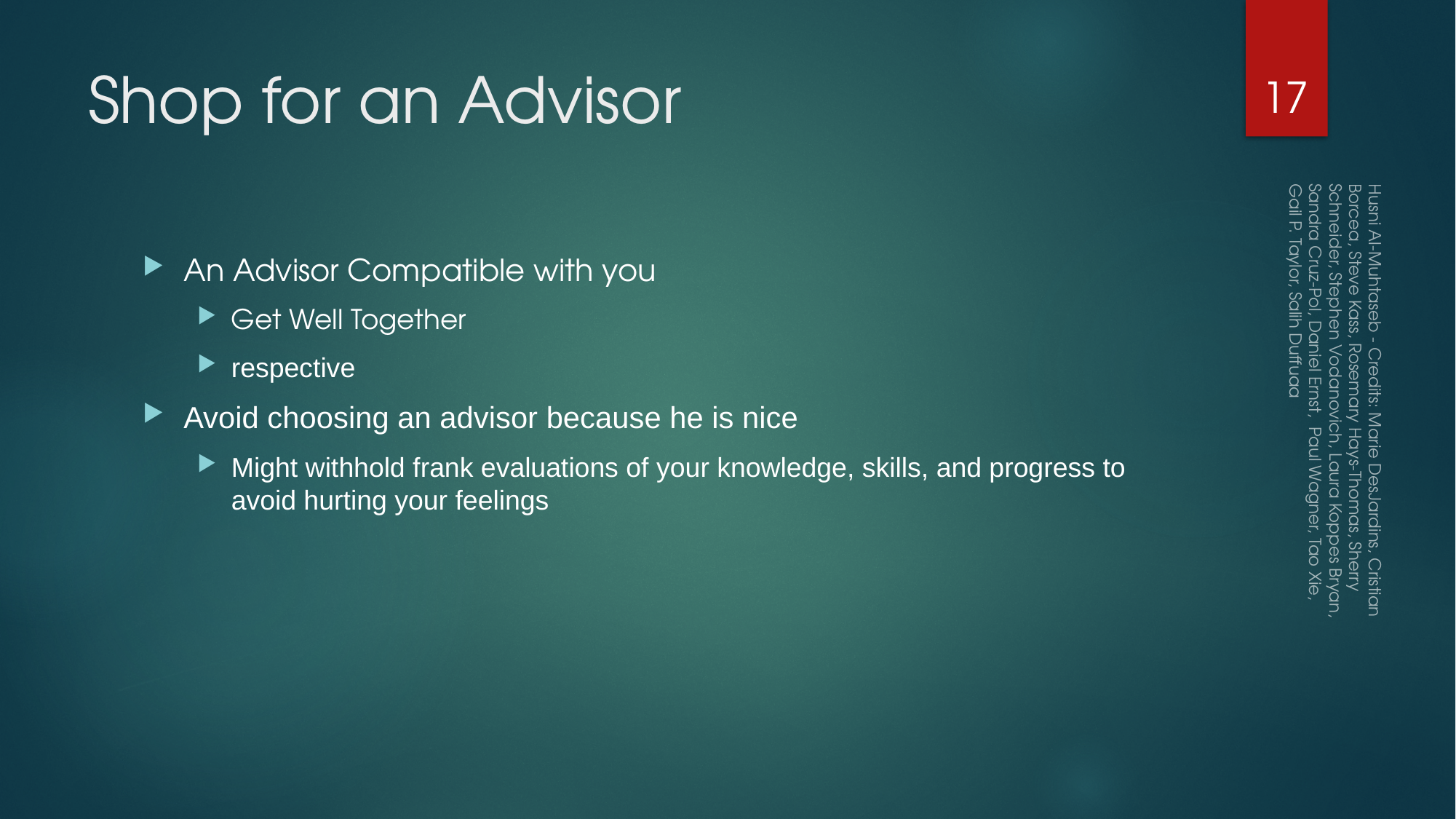

17
# Shop for an Advisor
An Advisor Compatible with you
Get Well Together
respective
Avoid choosing an advisor because he is nice
Might withhold frank evaluations of your knowledge, skills, and progress to avoid hurting your feelings
Husni Al-Muhtaseb - Credits: Marie DesJardins, Cristian Borcea, Steve Kass, Rosemary Hays-Thomas, Sherry Schneider, Stephen Vodanovich, Laura Koppes Bryan, Sandra Cruz-Pol, Daniel Ernst,  Paul Wagner, Tao Xie, Gail P. Taylor, Salih Duffuaa